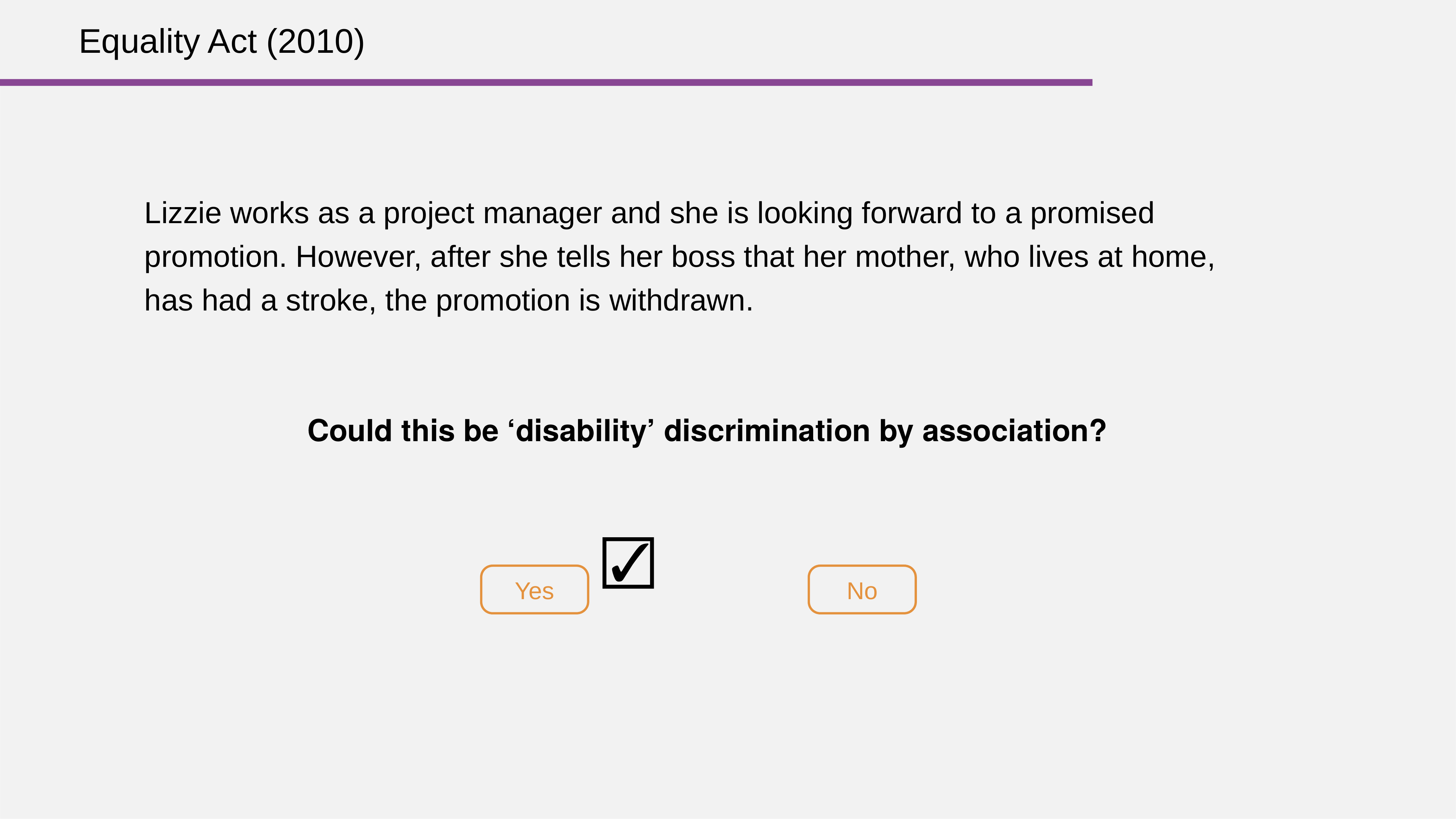

Equality Act (2010)
Lizzie works as a project manager and she is looking forward to a promised promotion. However, after she tells her boss that her mother, who lives at home, has had a stroke, the promotion is withdrawn.

Could this be ‘disability’ discrimination by association?
☑️
Yes
No